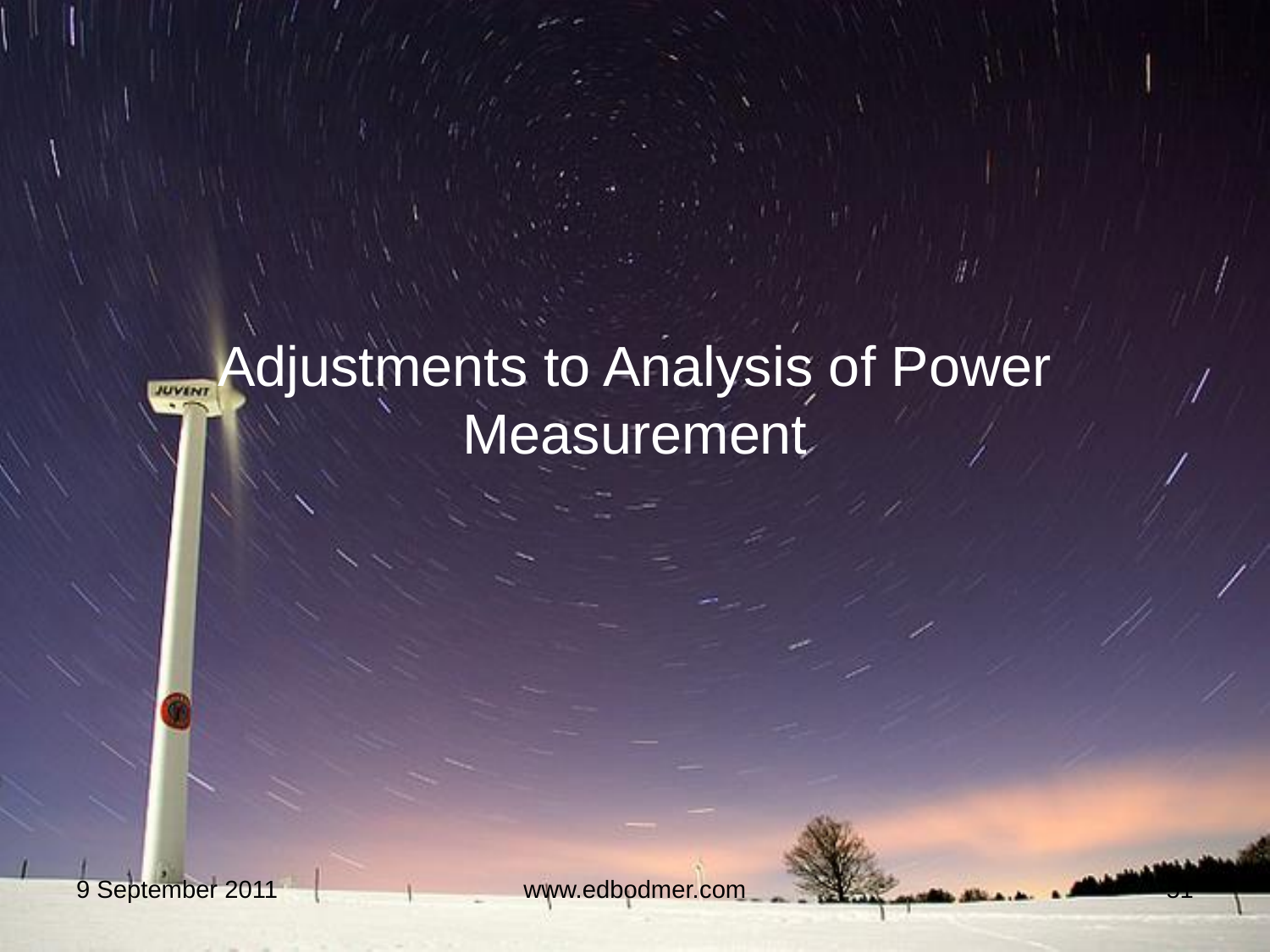

# Adjustments to Analysis of Power Measurement
9 September 2011
www.edbodmer.com
51